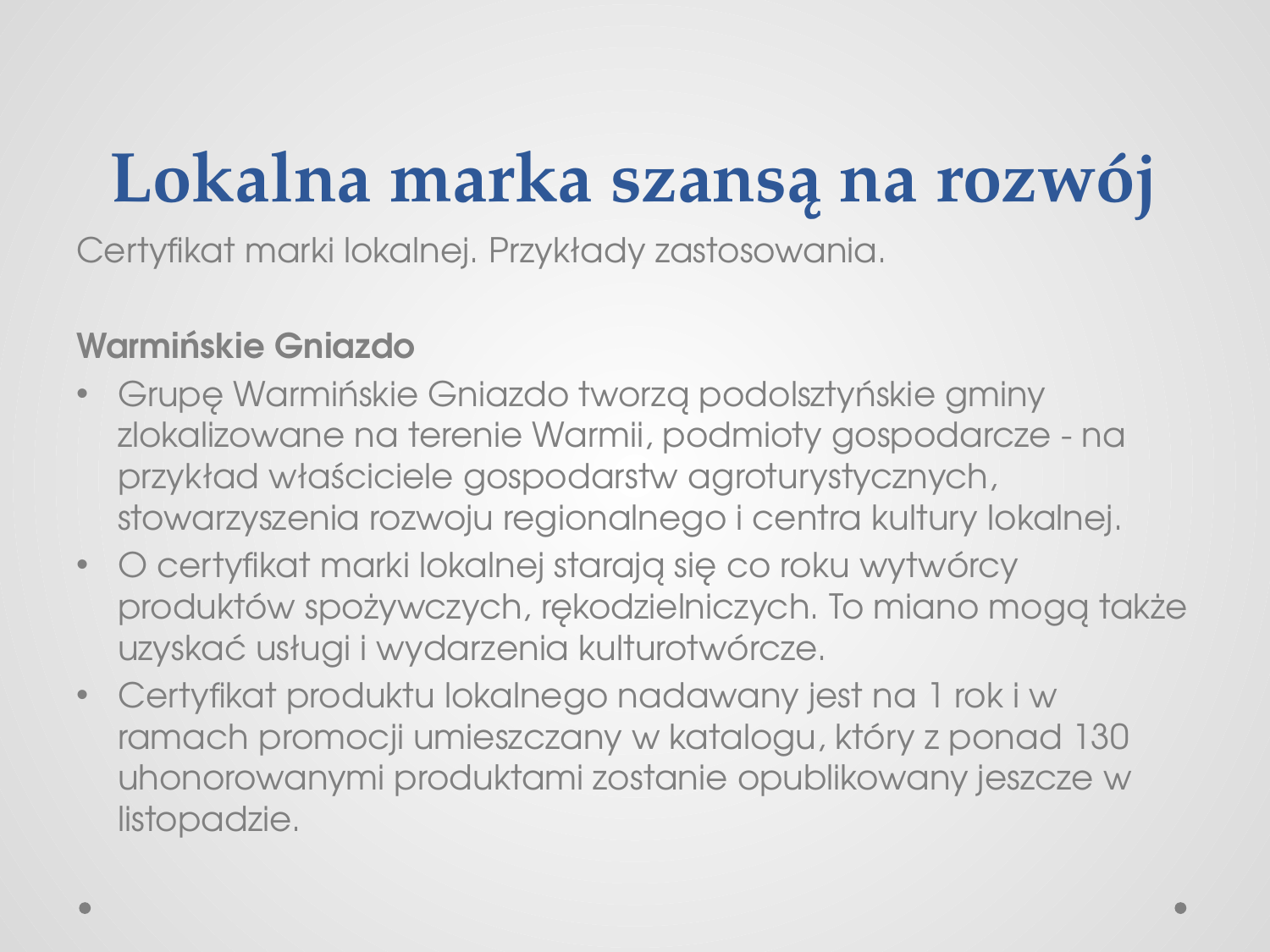

# Lokalna marka szansą na rozwój
Certyfikat marki lokalnej. Przykłady zastosowania.

Warmińskie Gniazdo
Grupę Warmińskie Gniazdo tworzą podolsztyńskie gminy zlokalizowane na terenie Warmii, podmioty gospodarcze - na przykład właściciele gospodarstw agroturystycznych, stowarzyszenia rozwoju regionalnego i centra kultury lokalnej.
O certyfikat marki lokalnej starają się co roku wytwórcy produktów spożywczych, rękodzielniczych. To miano mogą także uzyskać usługi i wydarzenia kulturotwórcze.
Certyfikat produktu lokalnego nadawany jest na 1 rok i w ramach promocji umieszczany w katalogu, który z ponad 130 uhonorowanymi produktami zostanie opublikowany jeszcze w listopadzie.